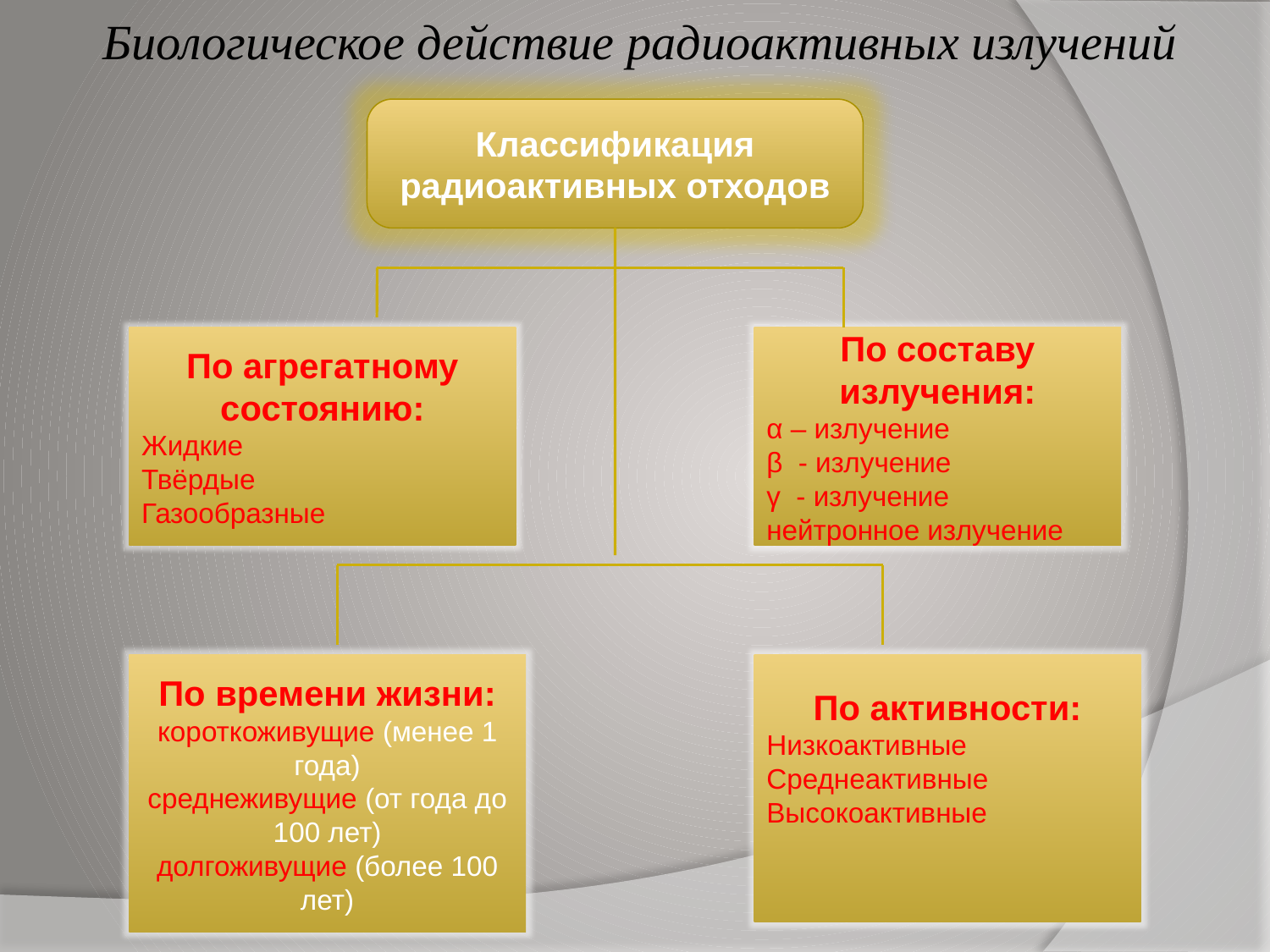

Биологическое действие радиоактивных излучений
Классификация радиоактивных отходов
По агрегатному состоянию:
Жидкие
Твёрдые
Газообразные
По составу излучения:
α – излучение
β  - излучение
γ  - излучение
нейтронное излучение
По времени жизни:
короткоживущие (менее 1 года)
среднеживущие (от года до 100 лет)
долгоживущие (более 100 лет)

По активности:
Низкоактивные
Среднеактивные
Высокоактивные